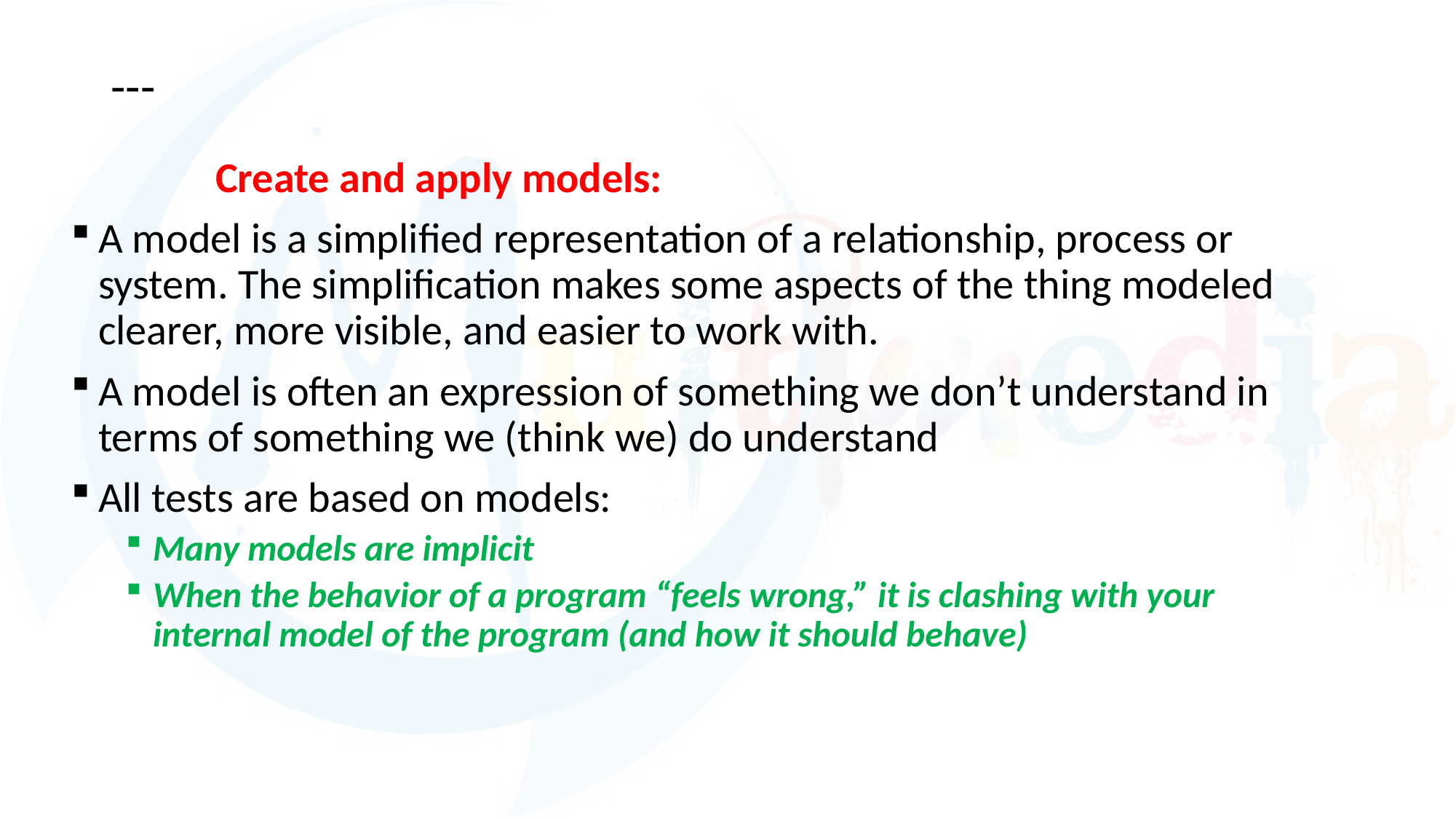

# ---
               Create and apply models:
A model is a simplified representation of a relationship, process or system. The simplification makes some aspects of the thing modeled clearer, more visible, and easier to work with.
A model is often an expression of something we don’t understand in terms of something we (think we) do understand
All tests are based on models:
Many models are implicit
When the behavior of a program “feels wrong,” it is clashing with your internal model of the program (and how it should behave)